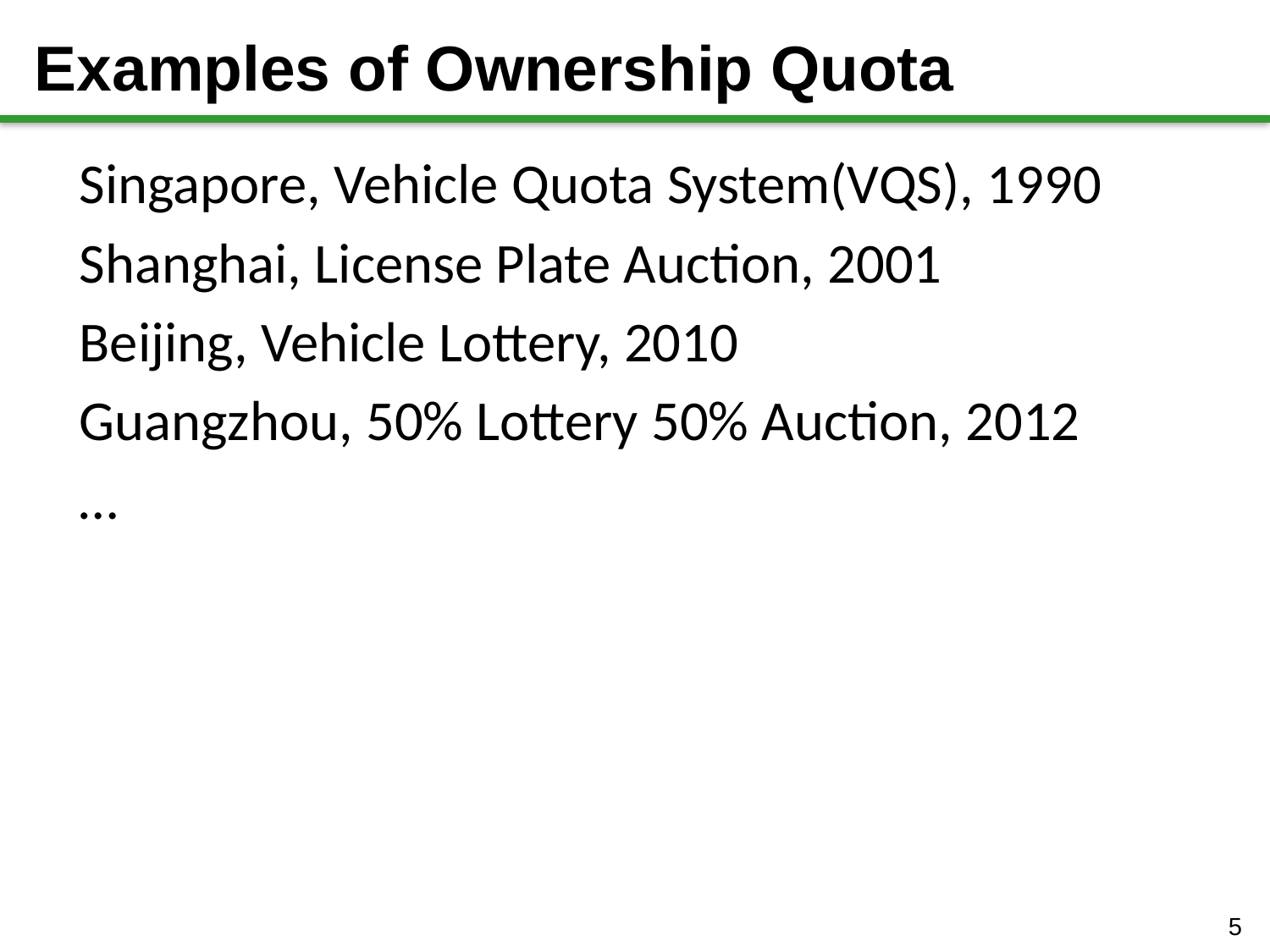

# Examples of Ownership Quota

Singapore, Vehicle Quota System(VQS), 1990
Shanghai, License Plate Auction, 2001
Beijing, Vehicle Lottery, 2010
Guangzhou, 50% Lottery 50% Auction, 2012
…
5